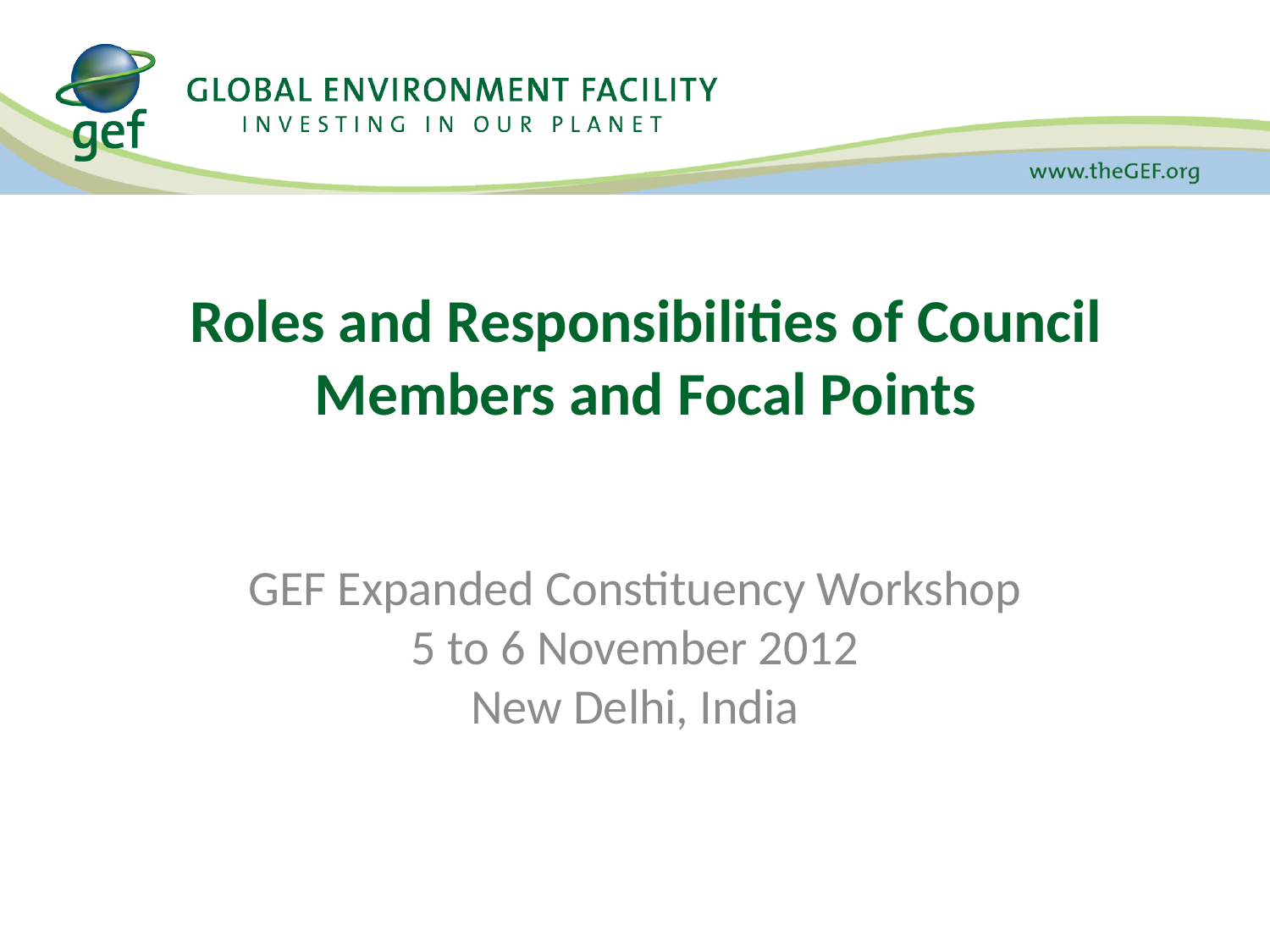

# Roles and Responsibilities of Council Members and Focal Points
GEF Expanded Constituency Workshop
5 to 6 November 2012
New Delhi, India